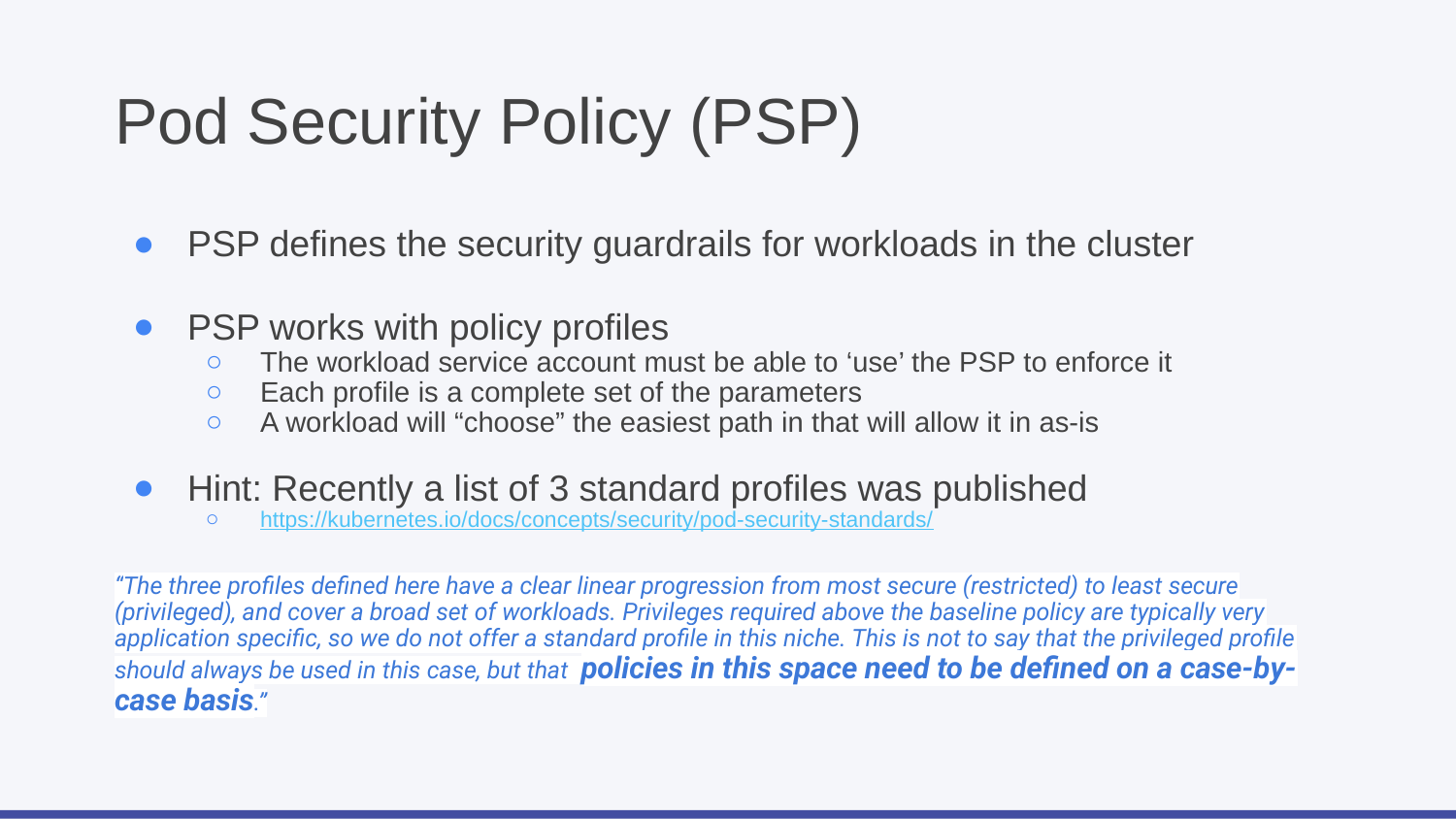

# Pod Security Policy (PSP)
PSP defines the security guardrails for workloads in the cluster
PSP works with policy profiles
The workload service account must be able to ‘use’ the PSP to enforce it
Each profile is a complete set of the parameters
A workload will “choose” the easiest path in that will allow it in as-is
Hint: Recently a list of 3 standard profiles was published
https://kubernetes.io/docs/concepts/security/pod-security-standards/
“The three profiles defined here have a clear linear progression from most secure (restricted) to least secure (privileged), and cover a broad set of workloads. Privileges required above the baseline policy are typically very application specific, so we do not offer a standard profile in this niche. This is not to say that the privileged profile should always be used in this case, but that  policies in this space need to be defined on a case-by-case basis.”